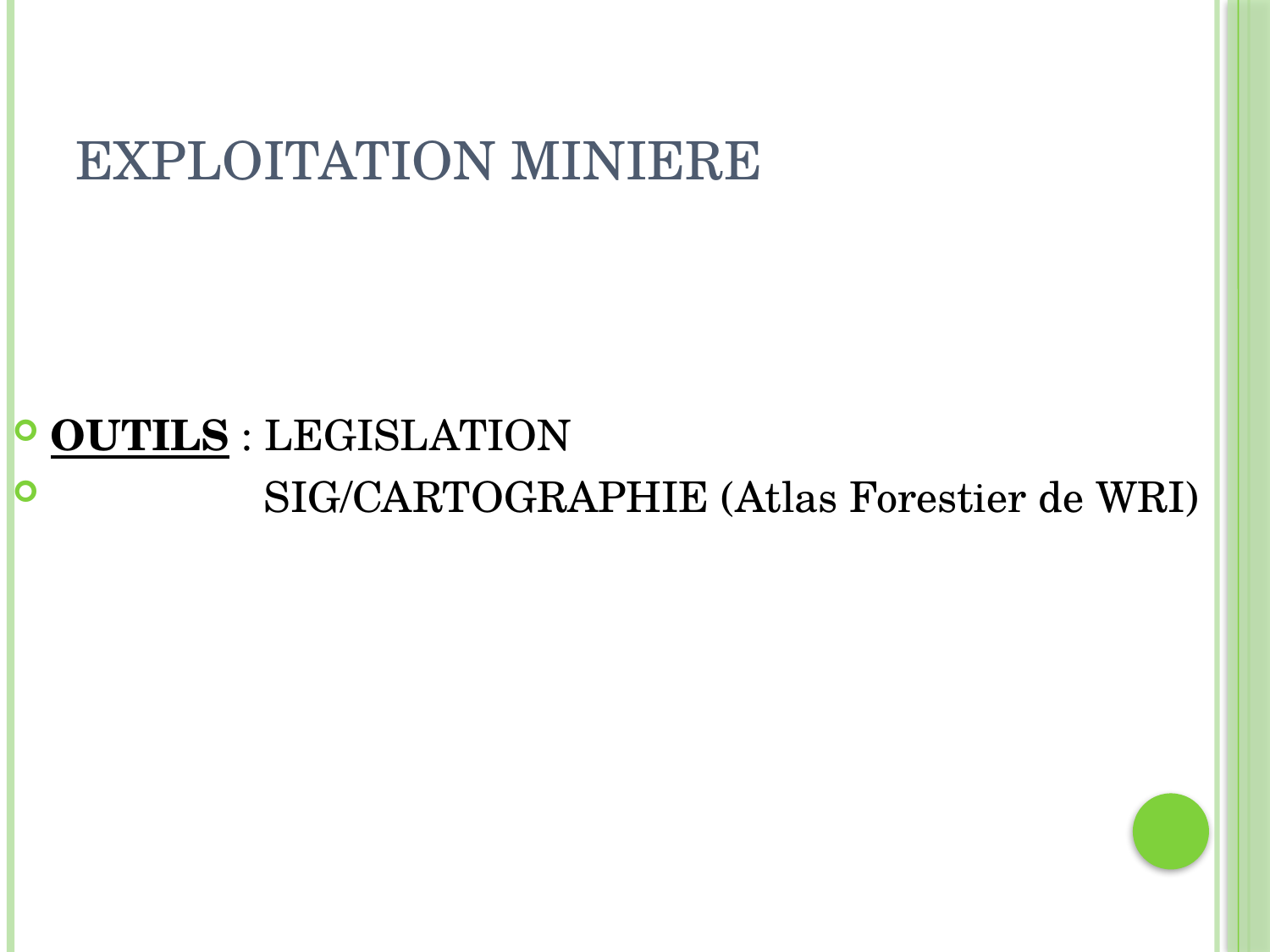

# EXPLOITATION MINIERE

OUTILS : LEGISLATION
                  SIG/CARTOGRAPHIE (Atlas Forestier de WRI)